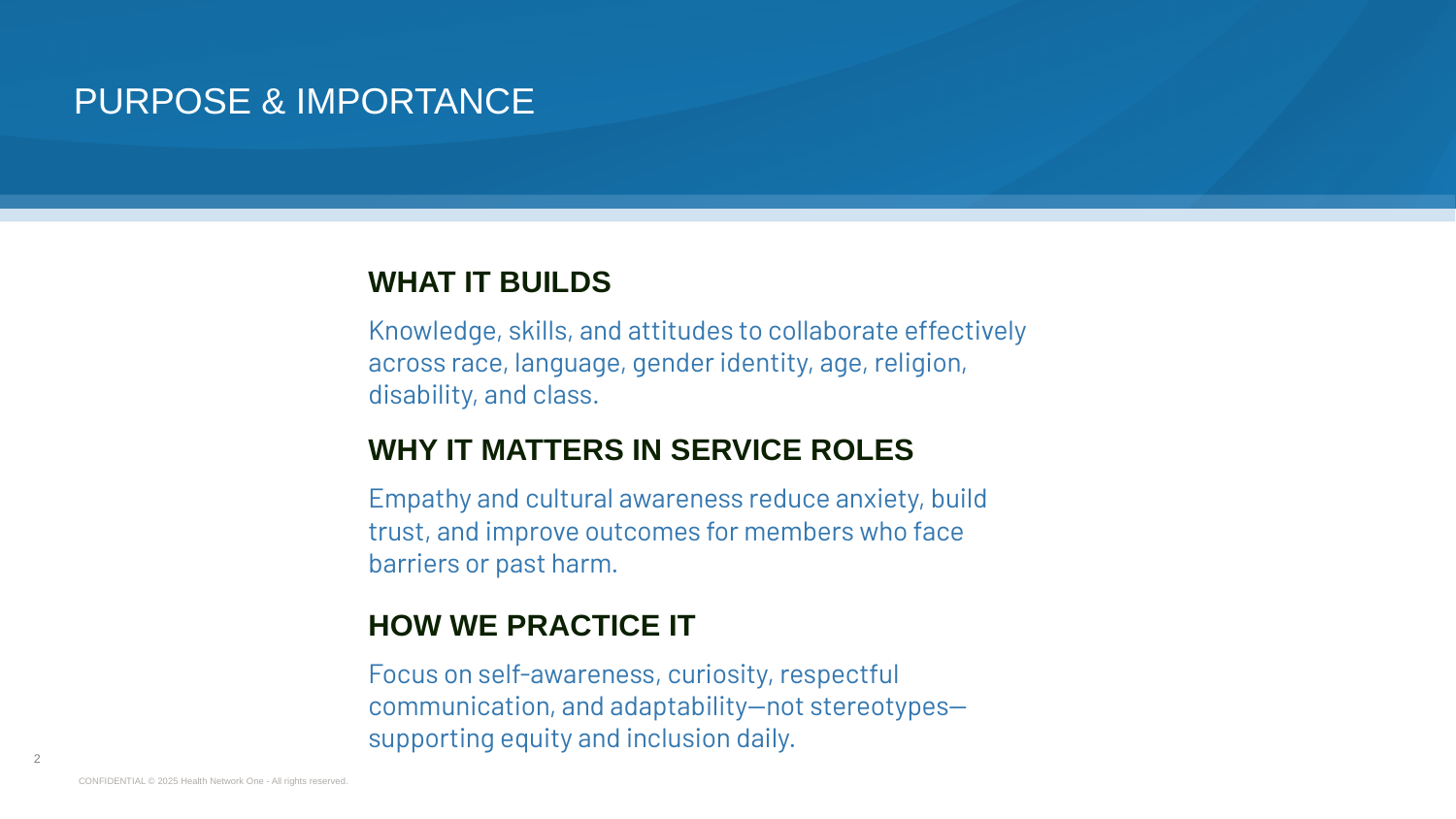

PURPOSE & IMPORTANCE
WHAT IT BUILDS
Knowledge, skills, and attitudes to collaborate effectively across race, language, gender identity, age, religion, disability, and class.
WHY IT MATTERS IN SERVICE ROLES
Empathy and cultural awareness reduce anxiety, build trust, and improve outcomes for members who face barriers or past harm.
HOW WE PRACTICE IT
Focus on self-awareness, curiosity, respectful communication, and adaptability—not stereotypes—supporting equity and inclusion daily.
2